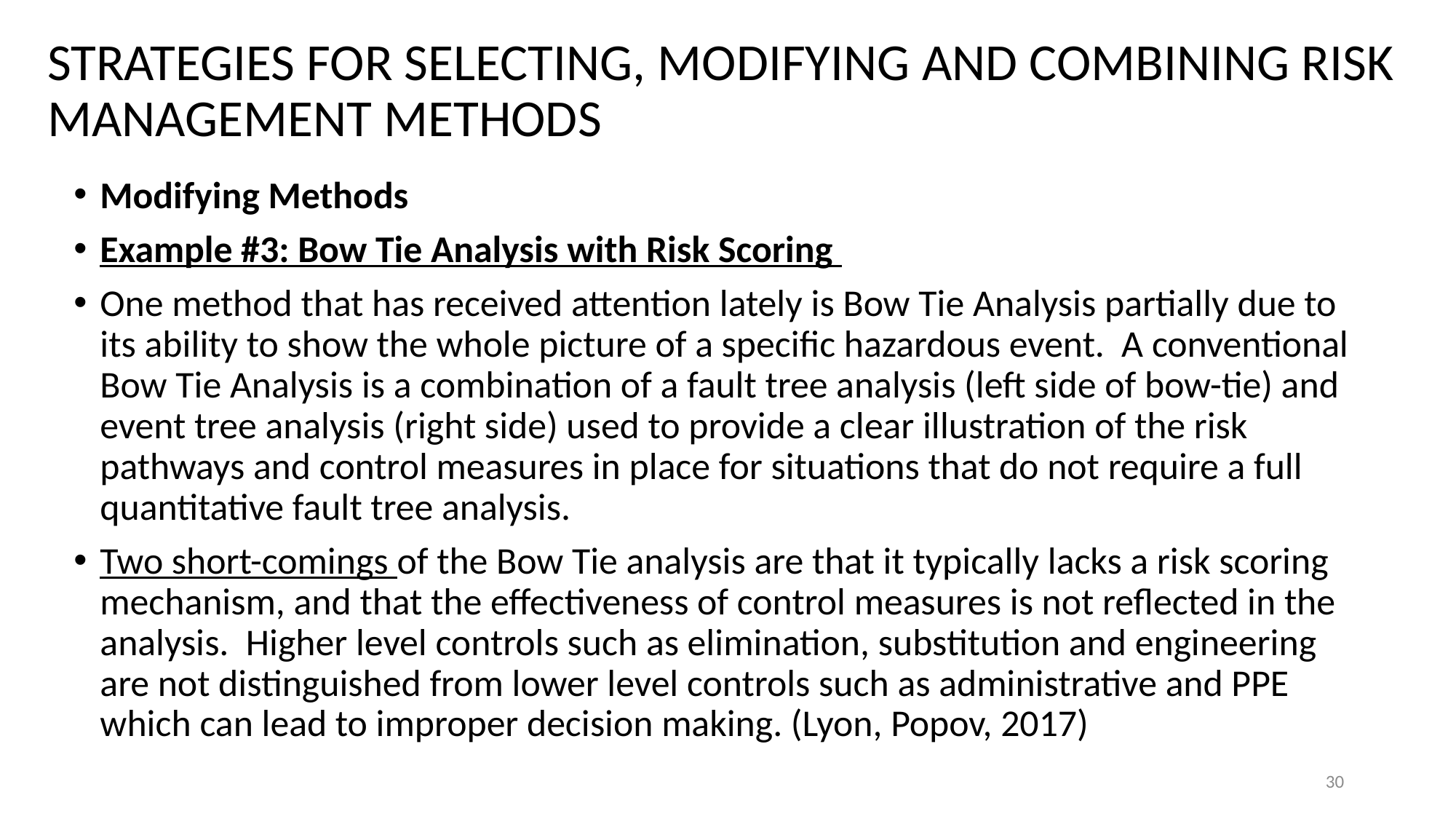

# STRATEGIES FOR SELECTING, MODIFYING AND COMBINING RISK MANAGEMENT METHODS
Modifying Methods
Example #3: Bow Tie Analysis with Risk Scoring
One method that has received attention lately is Bow Tie Analysis partially due to its ability to show the whole picture of a specific hazardous event.  A conventional Bow Tie Analysis is a combination of a fault tree analysis (left side of bow-tie) and event tree analysis (right side) used to provide a clear illustration of the risk pathways and control measures in place for situations that do not require a full quantitative fault tree analysis.
Two short-comings of the Bow Tie analysis are that it typically lacks a risk scoring mechanism, and that the effectiveness of control measures is not reflected in the analysis.  Higher level controls such as elimination, substitution and engineering are not distinguished from lower level controls such as administrative and PPE which can lead to improper decision making. (Lyon, Popov, 2017)
30